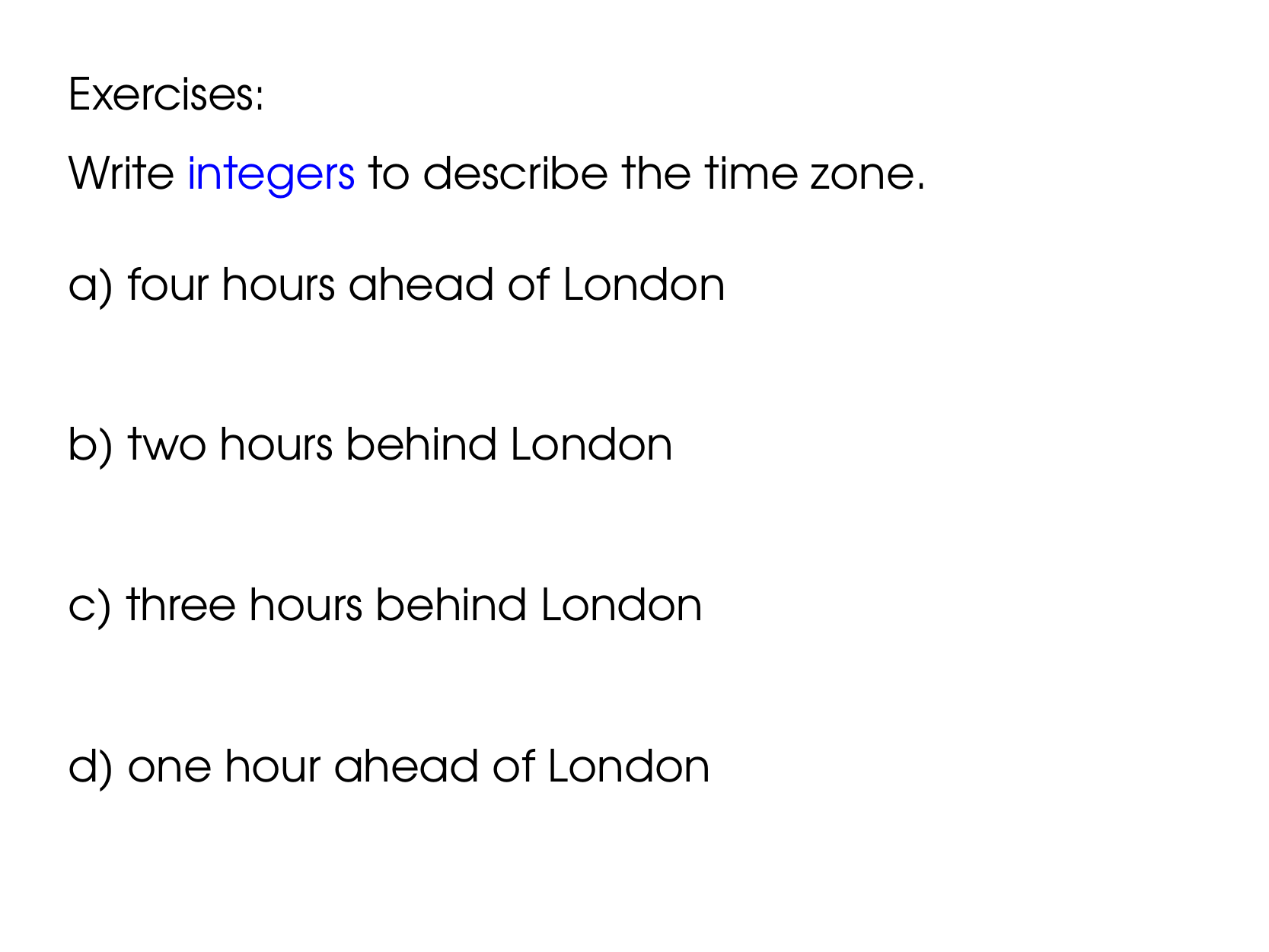

Exercises:
Write integers to describe the time zone.
a) four hours ahead of London
b) two hours behind London
c) three hours behind London
d) one hour ahead of London